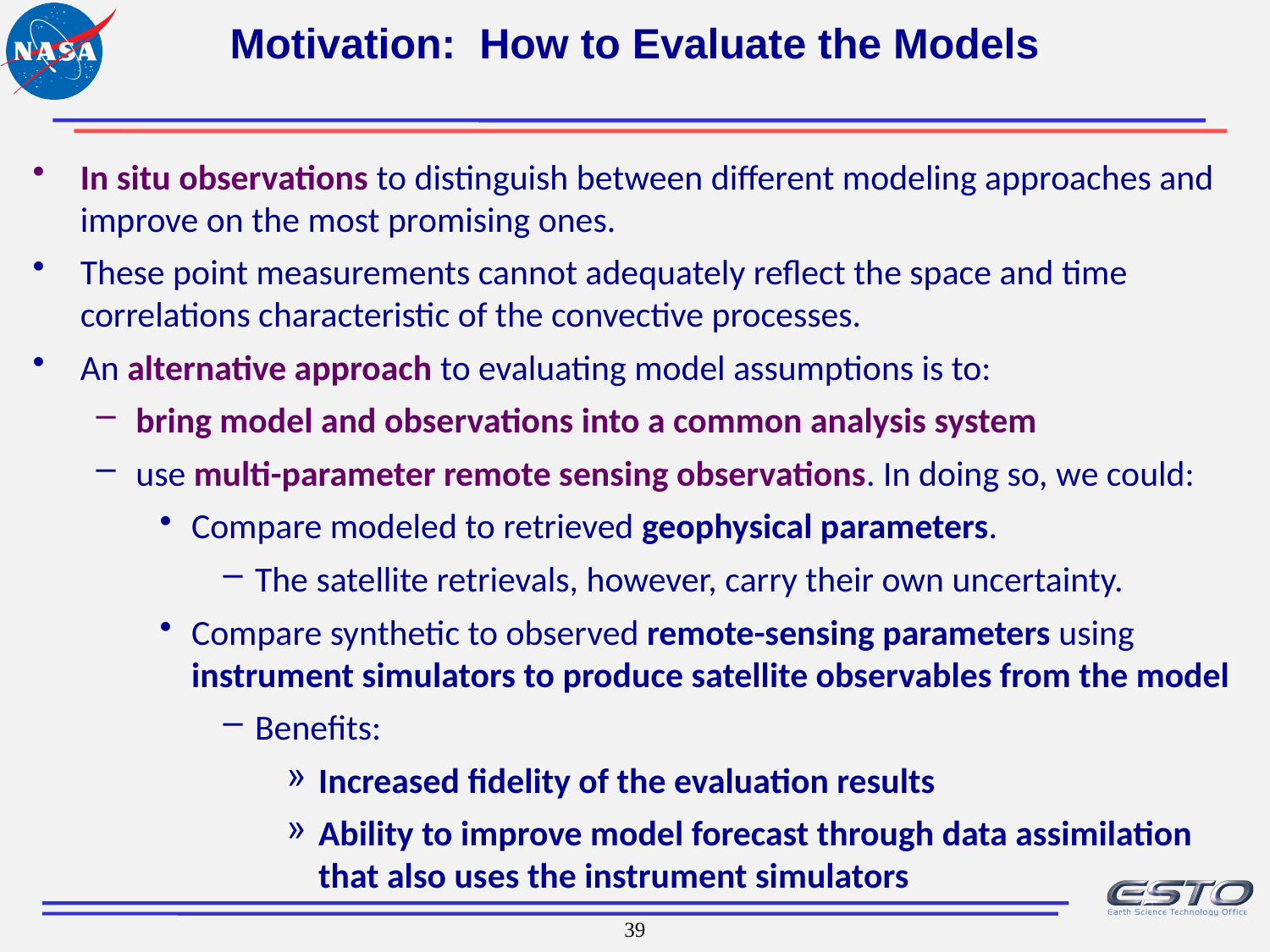

# Motivation:  How to Evaluate the Models
In situ observations to distinguish between different modeling approaches and improve on the most promising ones.
These point measurements cannot adequately reflect the space and time correlations characteristic of the convective processes.
An alternative approach to evaluating model assumptions is to:
bring model and observations into a common analysis system
use multi-parameter remote sensing observations. In doing so, we could:
Compare modeled to retrieved geophysical parameters.
The satellite retrievals, however, carry their own uncertainty.
Compare synthetic to observed remote-sensing parameters using instrument simulators to produce satellite observables from the model
Benefits:
Increased fidelity of the evaluation results
Ability to improve model forecast through data assimilation that also uses the instrument simulators